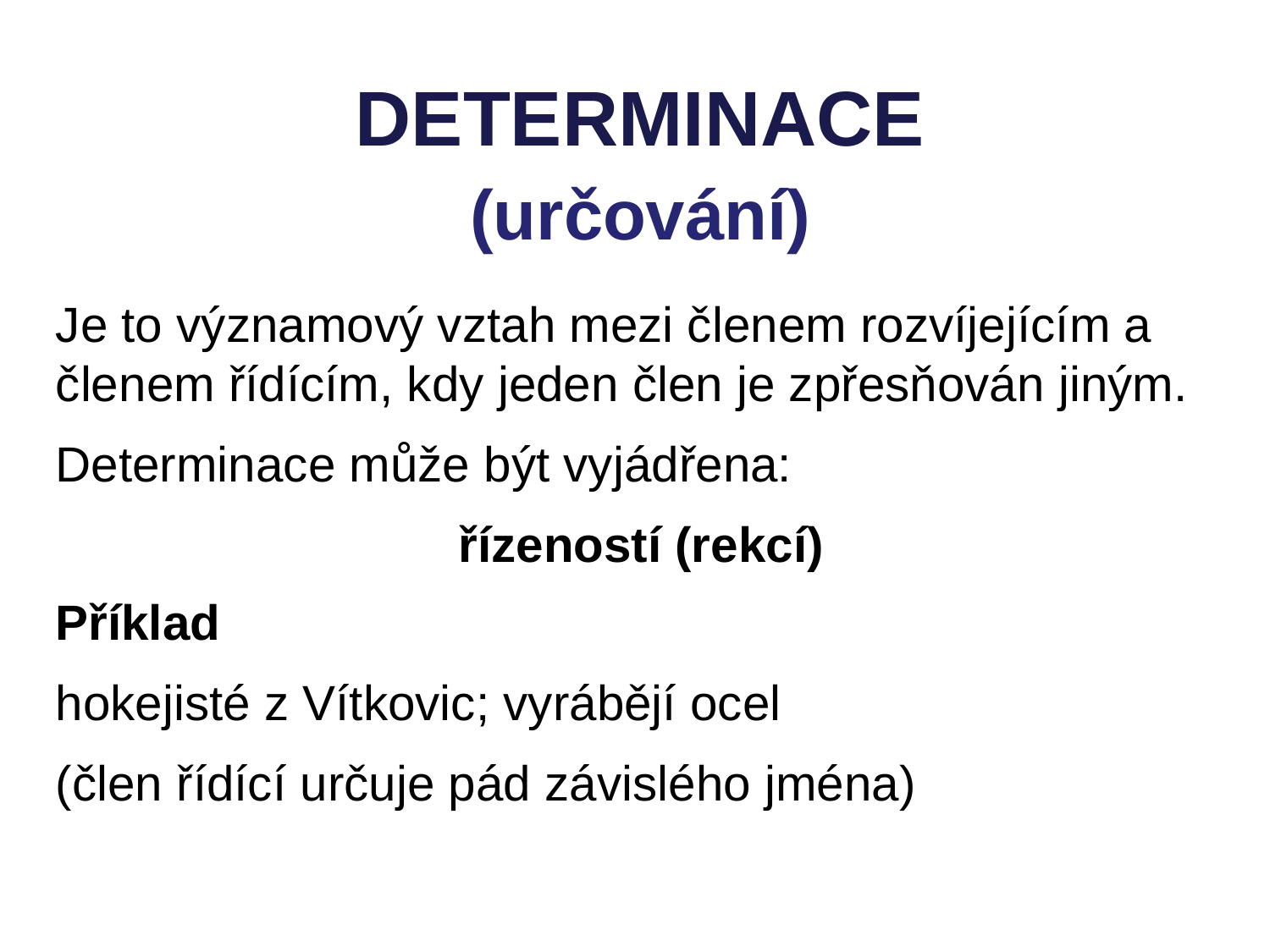

DETERMINACE
(určování)
Je to významový vztah mezi členem rozvíjejícím a členem řídícím, kdy jeden člen je zpřesňován jiným.
Determinace může být vyjádřena:
řízeností (rekcí)
Příklad
hokejisté z Vítkovic; vyrábějí ocel
(člen řídící určuje pád závislého jména)